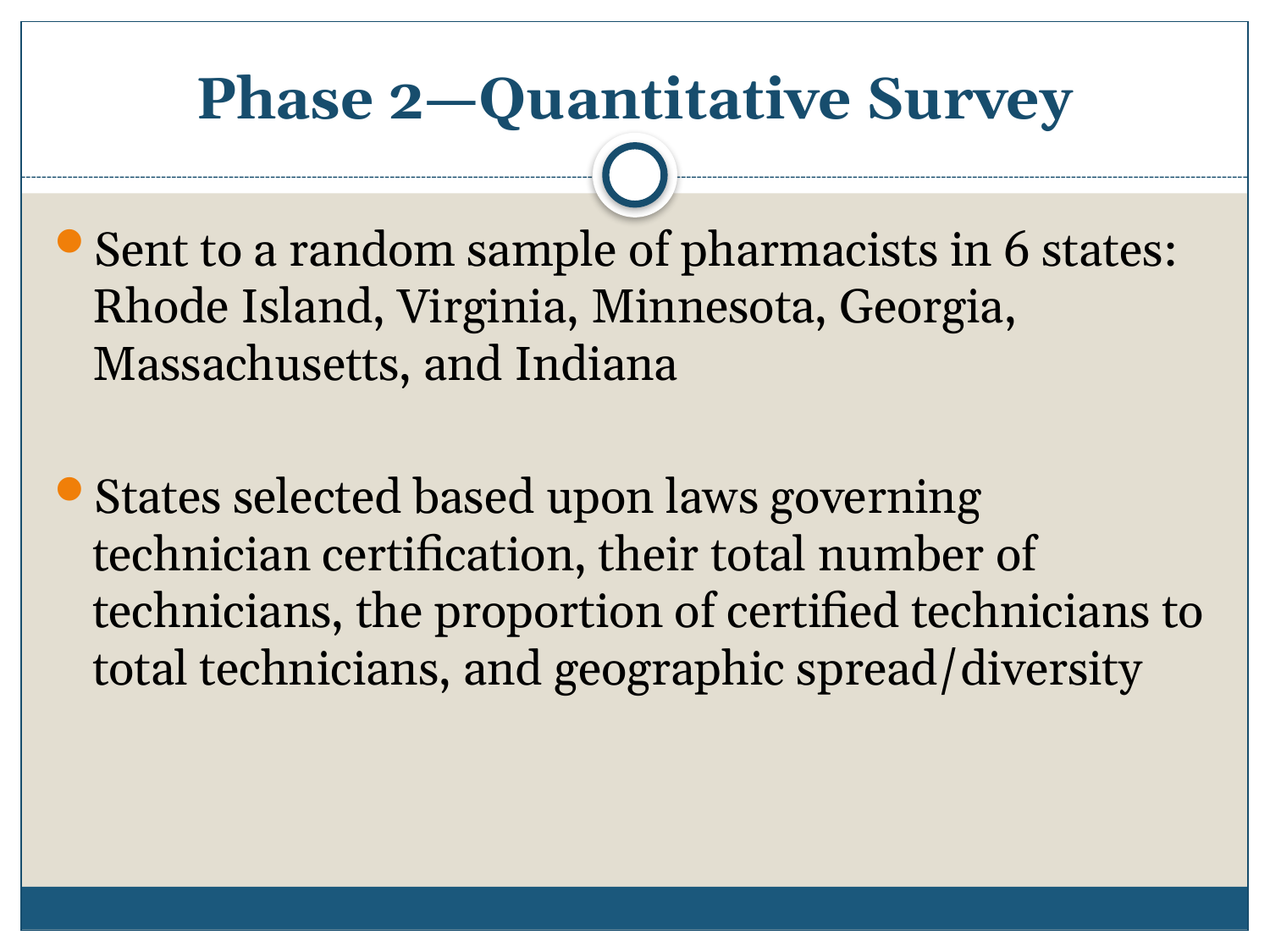

# Phase 2—Quantitative Survey
Sent to a random sample of pharmacists in 6 states: Rhode Island, Virginia, Minnesota, Georgia, Massachusetts, and Indiana

States selected based upon laws governing technician certification, their total number of technicians, the proportion of certified technicians to total technicians, and geographic spread/diversity